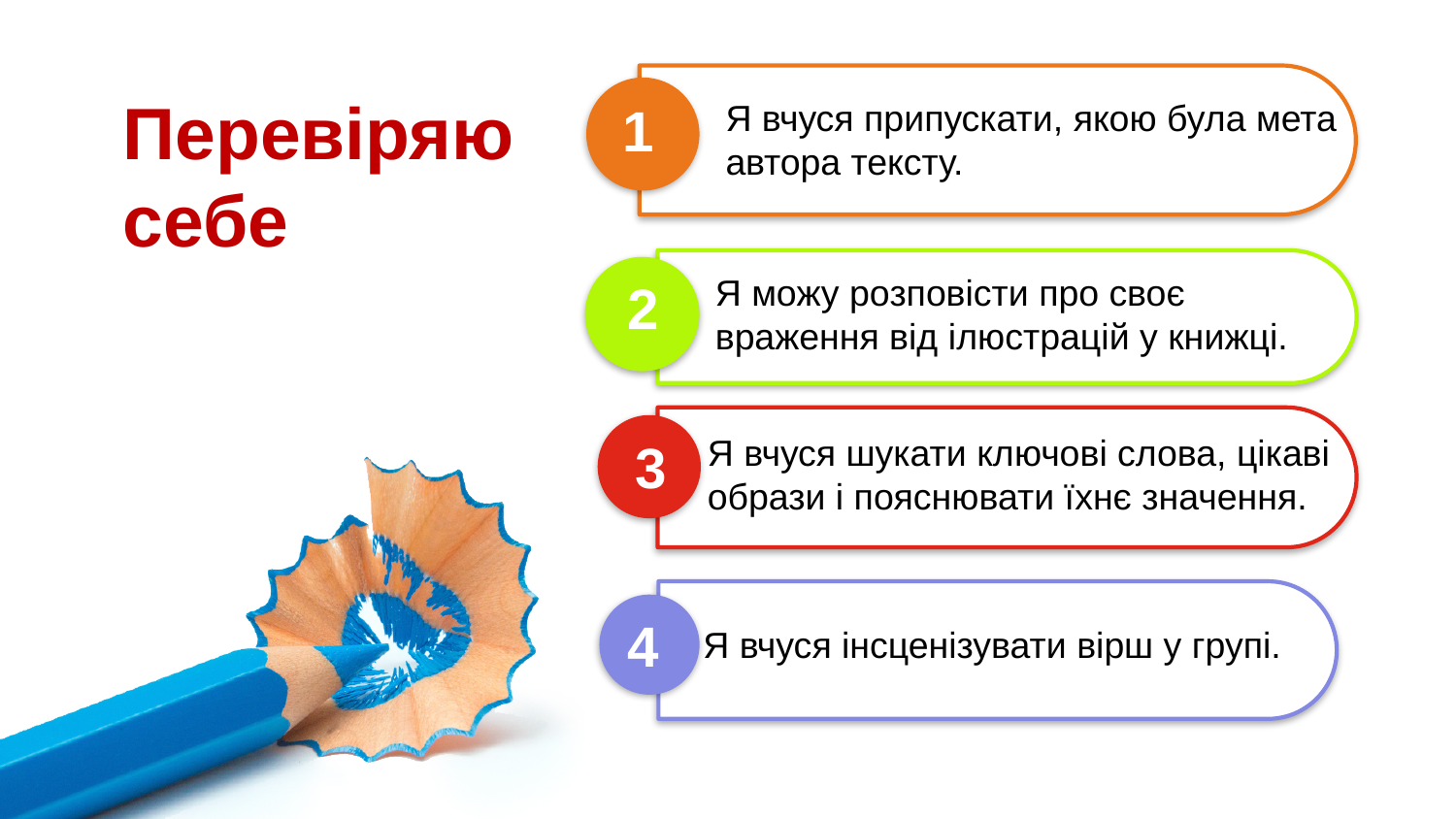

Перевіряю себе

1
Я вчуся припускати, якою була мета автора тексту.

Я можу розповісти про своє
враження від ілюстрацій у книжці.

2

Я вчуся шукати ключові слова, цікаві образи і пояснювати їхнє значення.
3

4
Я вчуся інсценізувати вірш у групі.